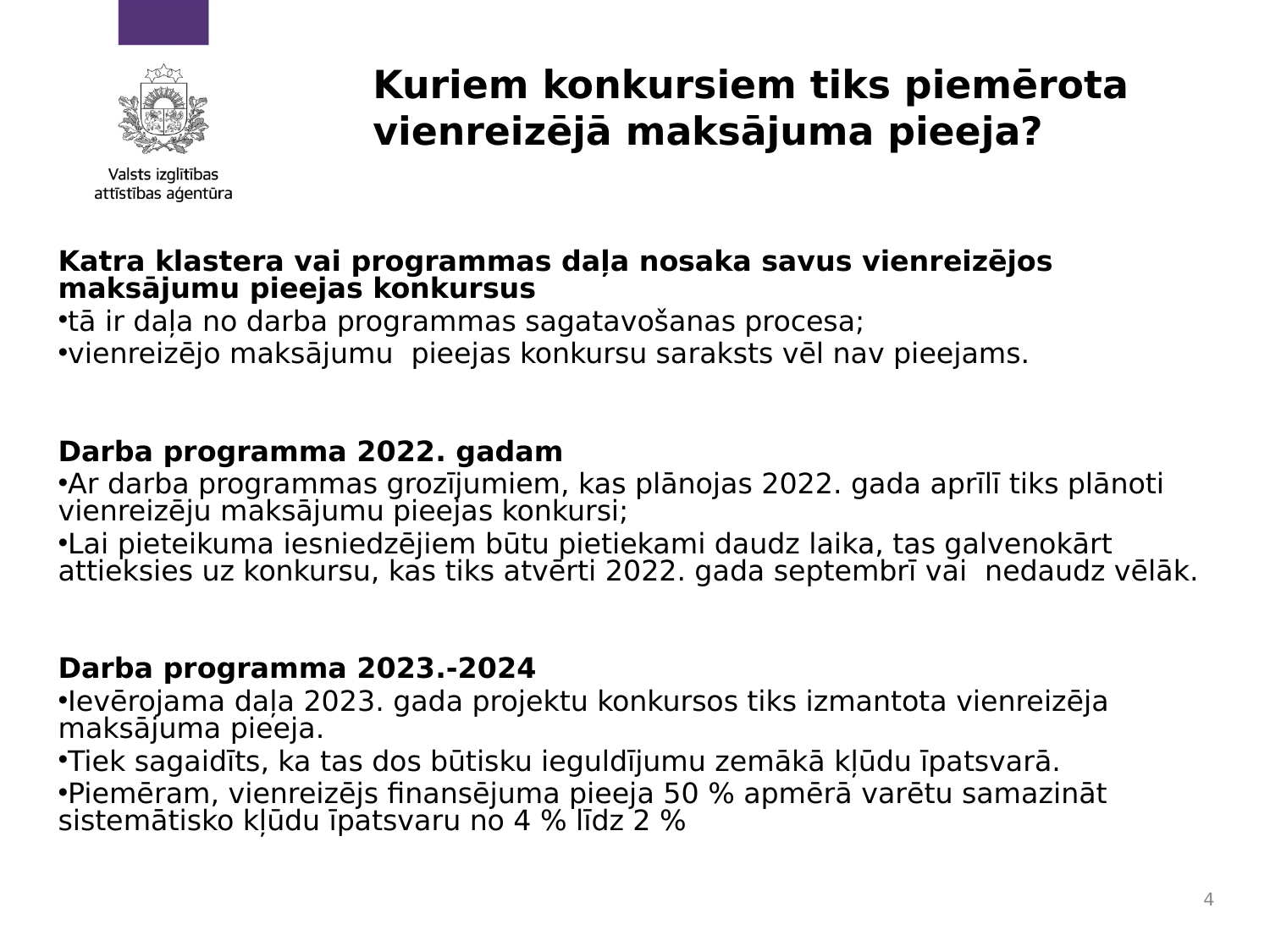

# Kuriem konkursiem tiks piemērota vienreizējā maksājuma pieeja?
Katra klastera vai programmas daļa nosaka savus vienreizējos maksājumu pieejas konkursus
tā ir daļa no darba programmas sagatavošanas procesa;
vienreizējo maksājumu  pieejas konkursu saraksts vēl nav pieejams.

Darba programma 2022. gadam
Ar darba programmas grozījumiem, kas plānojas 2022. gada aprīlī tiks plānoti vienreizēju maksājumu pieejas konkursi;
Lai pieteikuma iesniedzējiem būtu pietiekami daudz laika, tas galvenokārt attieksies uz konkursu, kas tiks atvērti 2022. gada septembrī vai  nedaudz vēlāk.

Darba programma 2023.-2024
Ievērojama daļa 2023. gada projektu konkursos tiks izmantota vienreizēja maksājuma pieeja.
Tiek sagaidīts, ka tas dos būtisku ieguldījumu zemākā kļūdu īpatsvarā.
Piemēram, vienreizējs finansējuma pieeja 50 % apmērā varētu samazināt sistemātisko kļūdu īpatsvaru no 4 % līdz 2 %
4